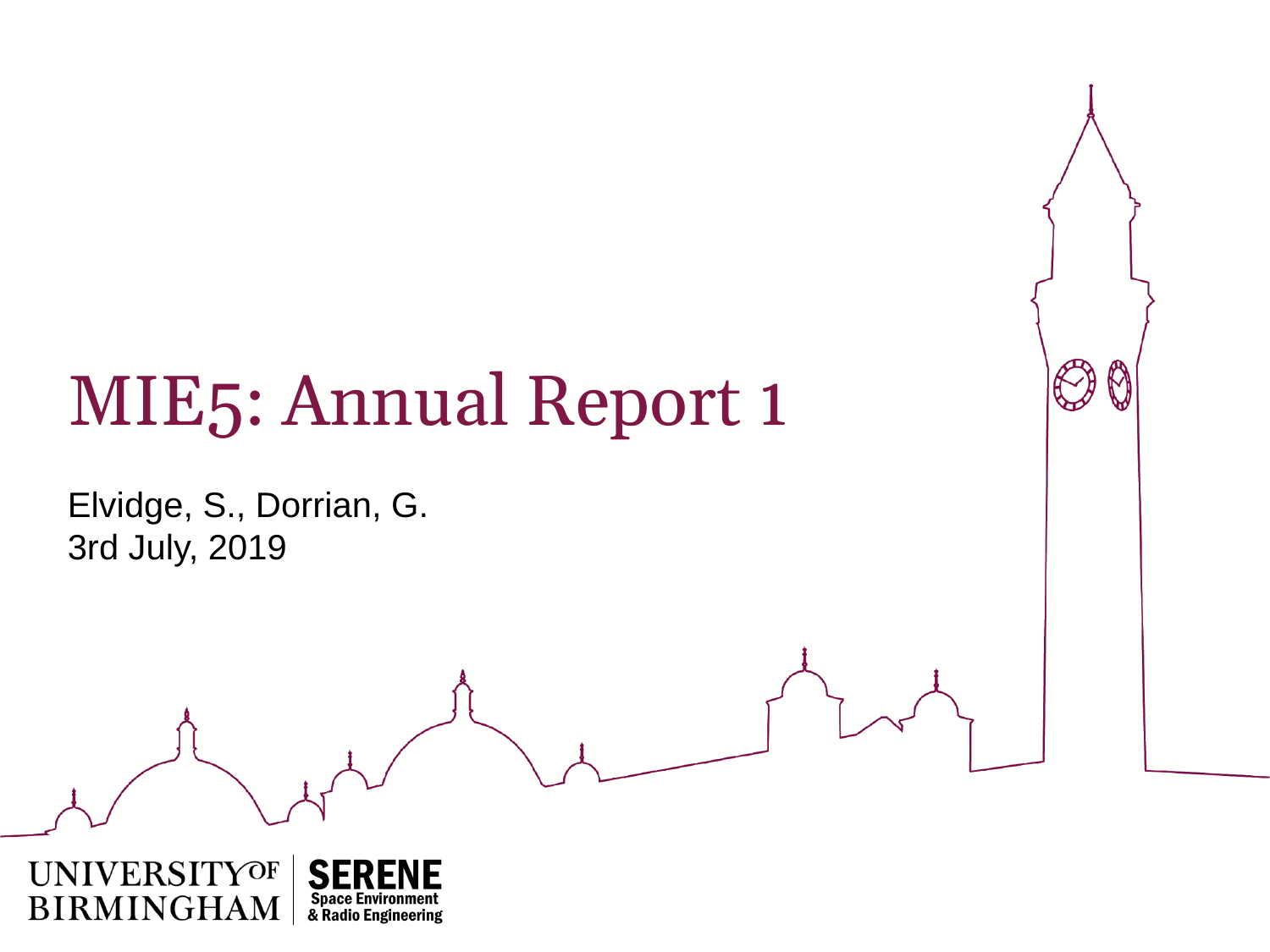

# MIE5: Annual Report 1
Elvidge, S., Dorrian, G.
3rd July, 2019